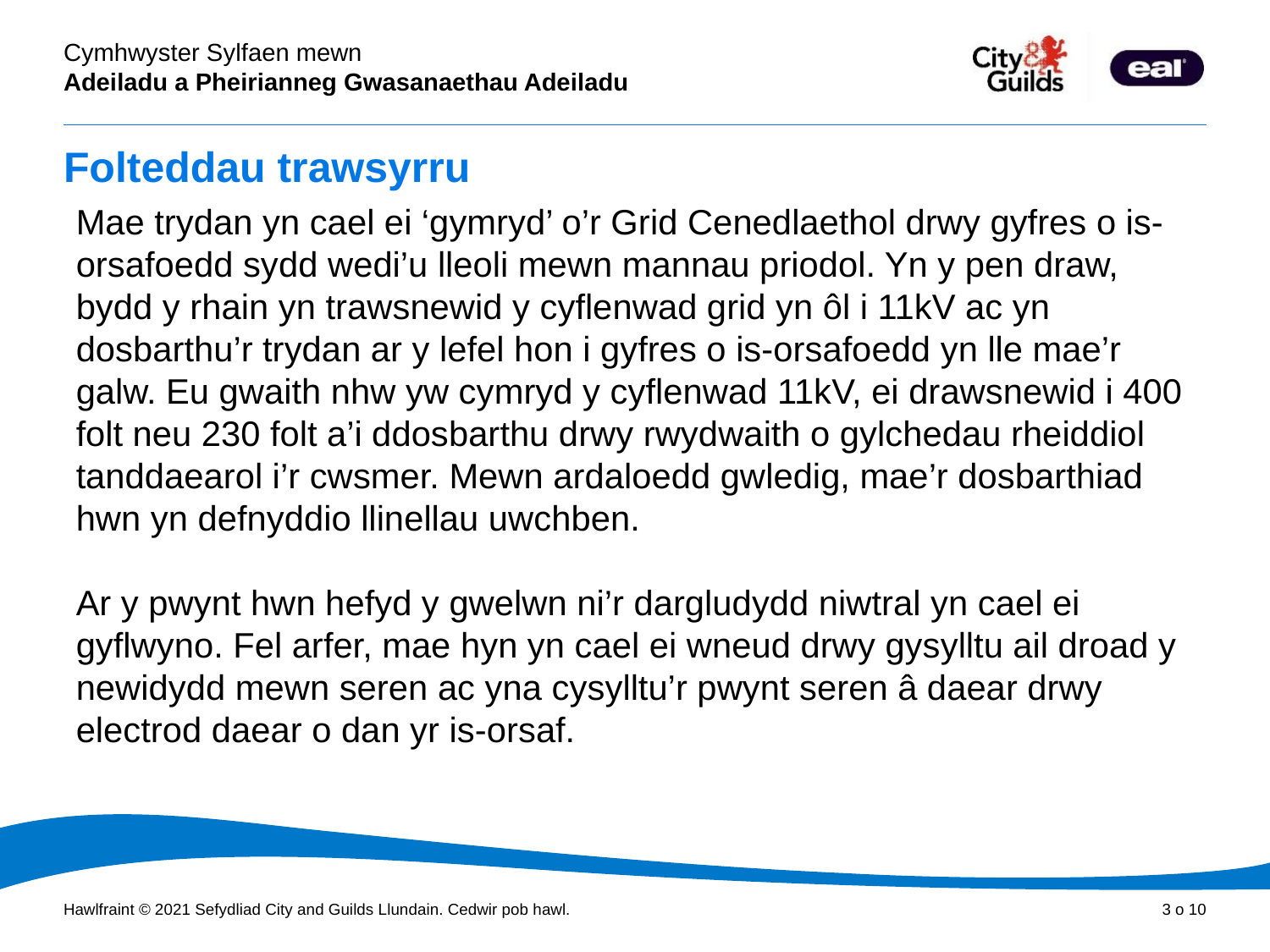

# Folteddau trawsyrru
Mae trydan yn cael ei ‘gymryd’ o’r Grid Cenedlaethol drwy gyfres o is-orsafoedd sydd wedi’u lleoli mewn mannau priodol. Yn y pen draw, bydd y rhain yn trawsnewid y cyflenwad grid yn ôl i 11kV ac yn dosbarthu’r trydan ar y lefel hon i gyfres o is-orsafoedd yn lle mae’r galw. Eu gwaith nhw yw cymryd y cyflenwad 11kV, ei drawsnewid i 400 folt neu 230 folt a’i ddosbarthu drwy rwydwaith o gylchedau rheiddiol tanddaearol i’r cwsmer. Mewn ardaloedd gwledig, mae’r dosbarthiad hwn yn defnyddio llinellau uwchben.

Ar y pwynt hwn hefyd y gwelwn ni’r dargludydd niwtral yn cael ei gyflwyno. Fel arfer, mae hyn yn cael ei wneud drwy gysylltu ail droad y newidydd mewn seren ac yna cysylltu’r pwynt seren â daear drwy electrod daear o dan yr is-orsaf.